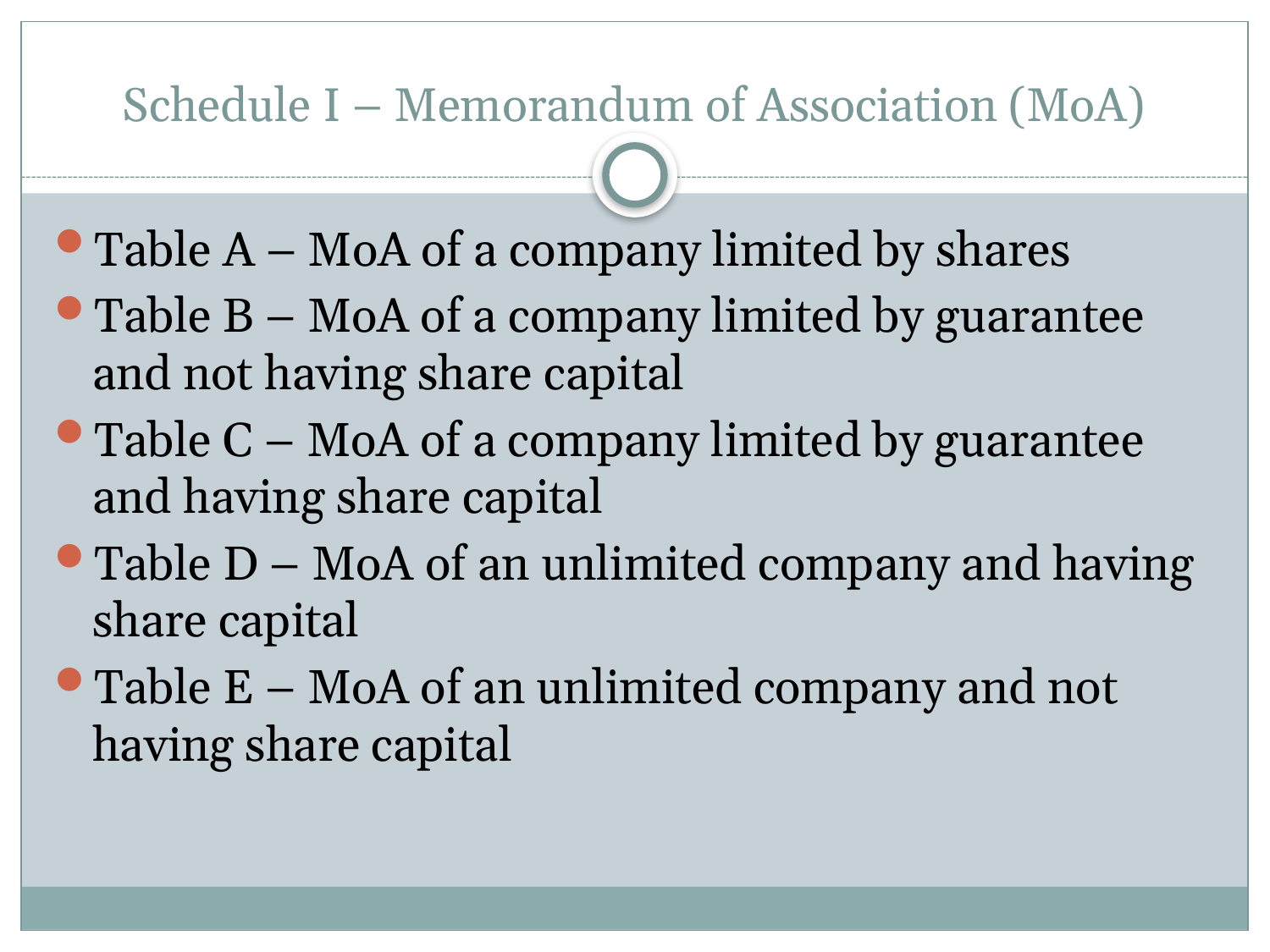

# Schedule I – Memorandum of Association (MoA)
Table A – MoA of a company limited by shares
Table B – MoA of a company limited by guarantee and not having share capital
Table C – MoA of a company limited by guarantee and having share capital
Table D – MoA of an unlimited company and having share capital
Table E – MoA of an unlimited company and not having share capital